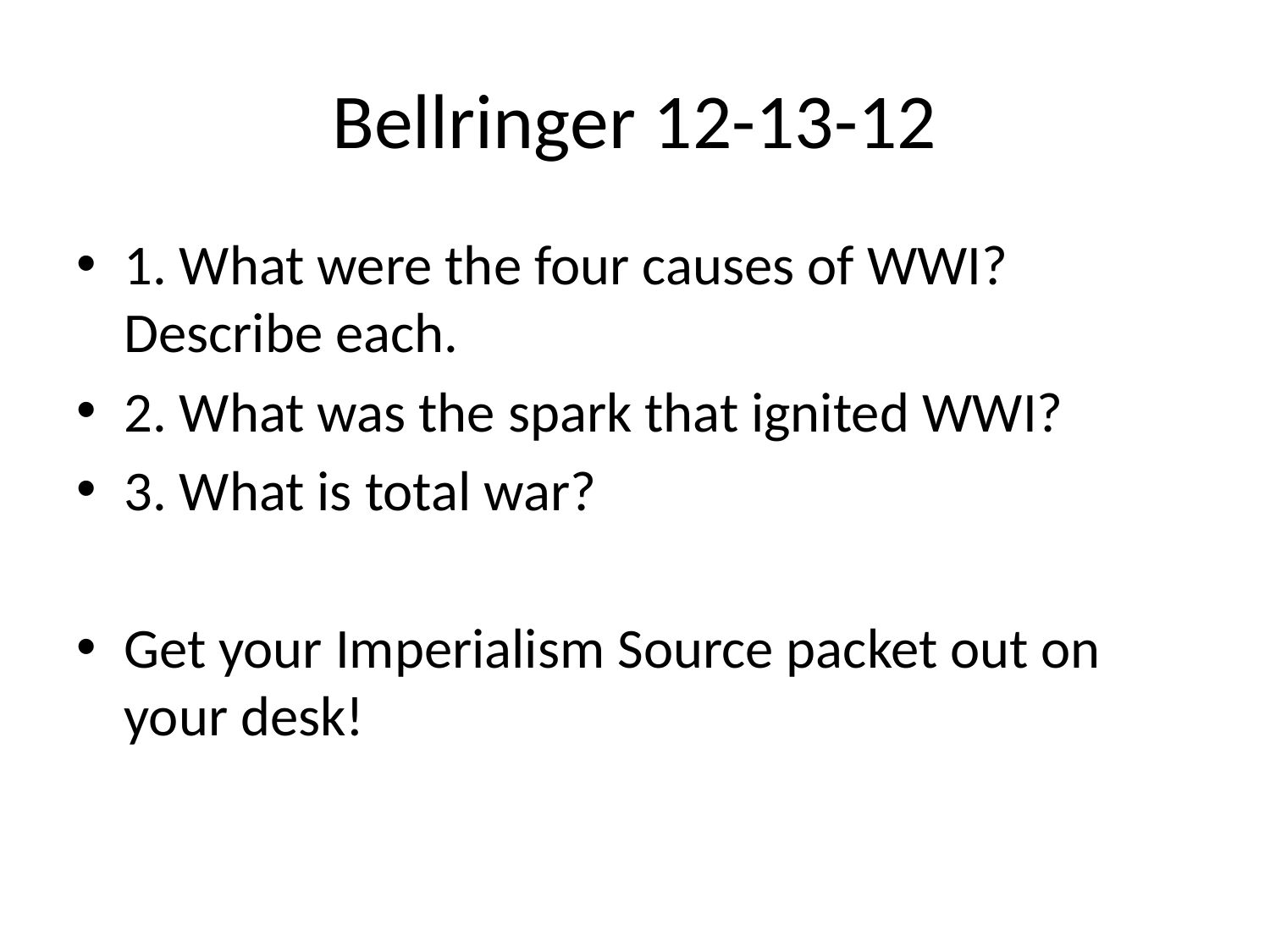

# Bellringer 12-13-12
1. What were the four causes of WWI? Describe each.
2. What was the spark that ignited WWI?
3. What is total war?

Get your Imperialism Source packet out on your desk!